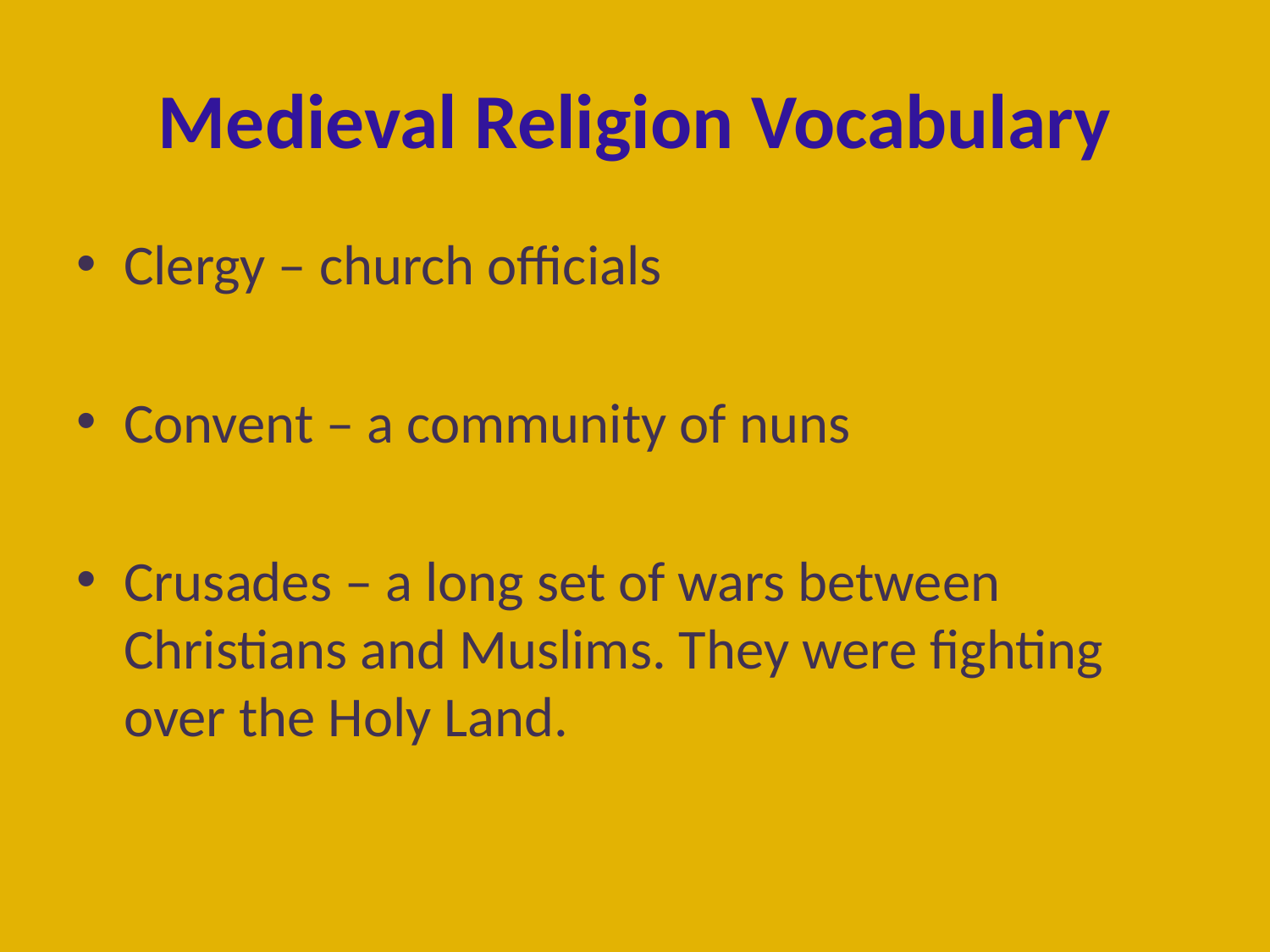

# Medieval Religion Vocabulary
Clergy – church officials

Convent – a community of nuns

Crusades – a long set of wars between Christians and Muslims. They were fighting over the Holy Land.